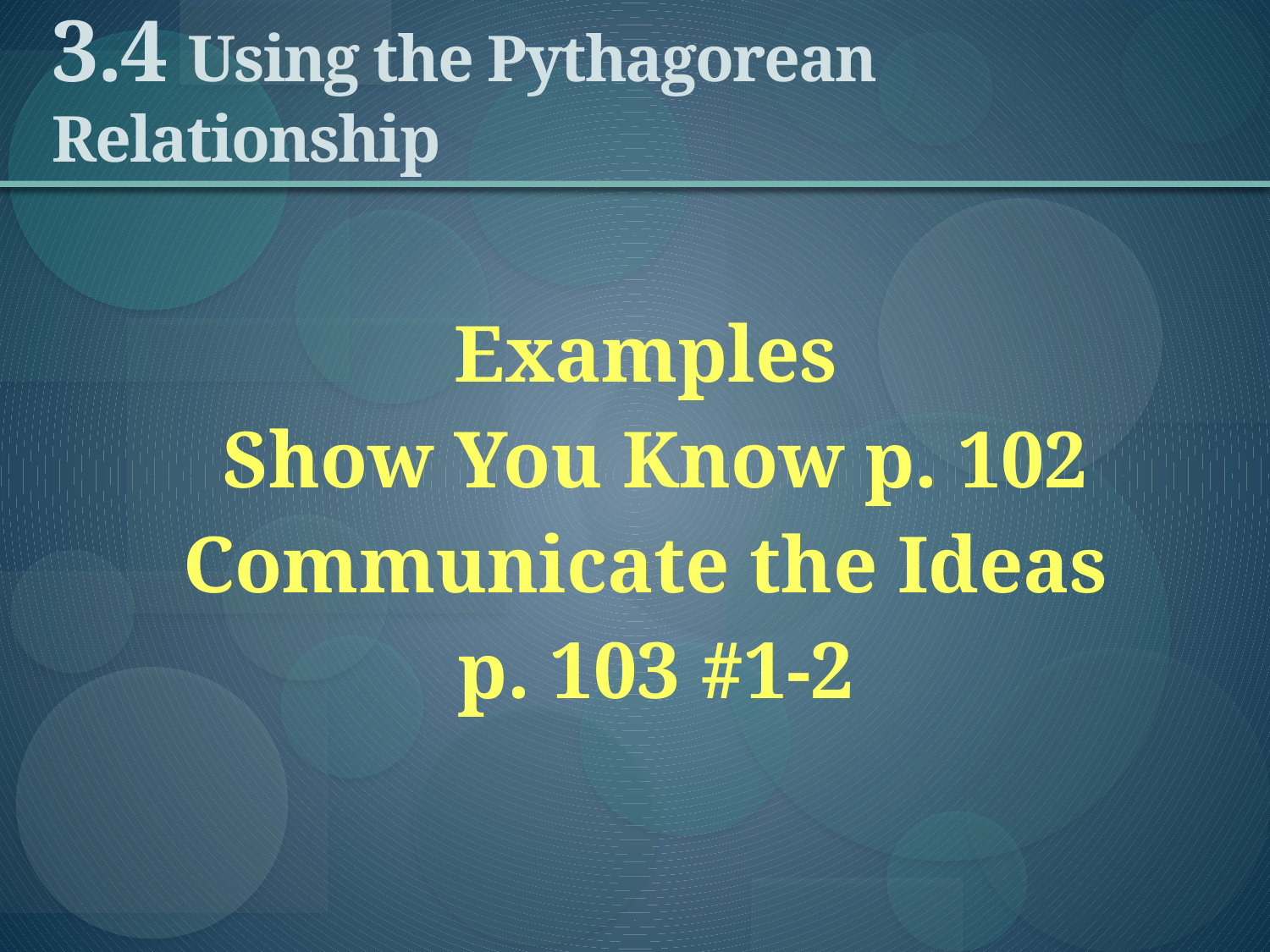

# 3.4 Using the Pythagorean Relationship

Examples
Show You Know p. 102
Communicate the Ideas
p. 103 #1-2